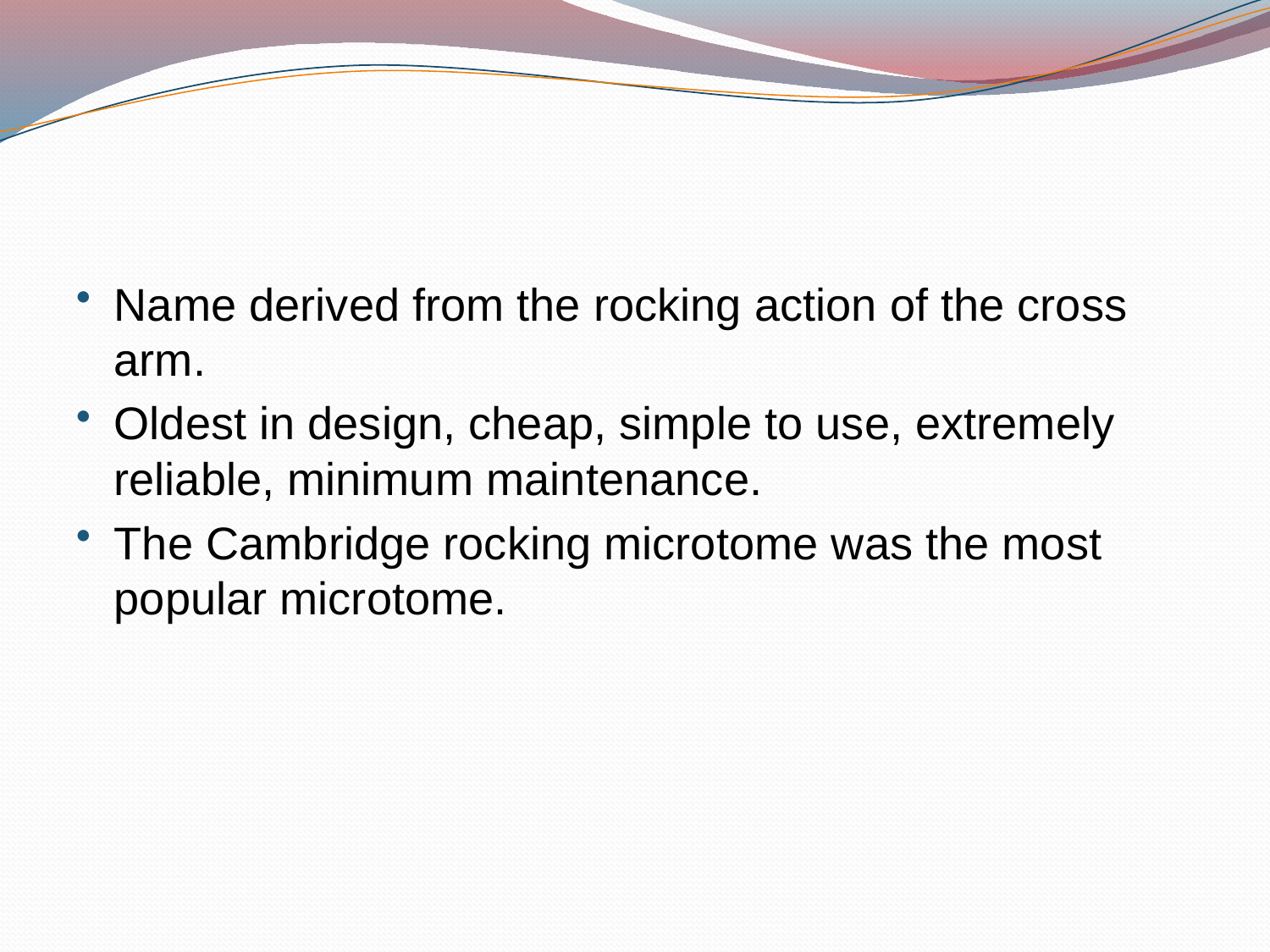

Name derived from the rocking action of the cross arm.
Oldest in design, cheap, simple to use, extremely reliable, minimum maintenance.
The Cambridge rocking microtome was the most popular microtome.